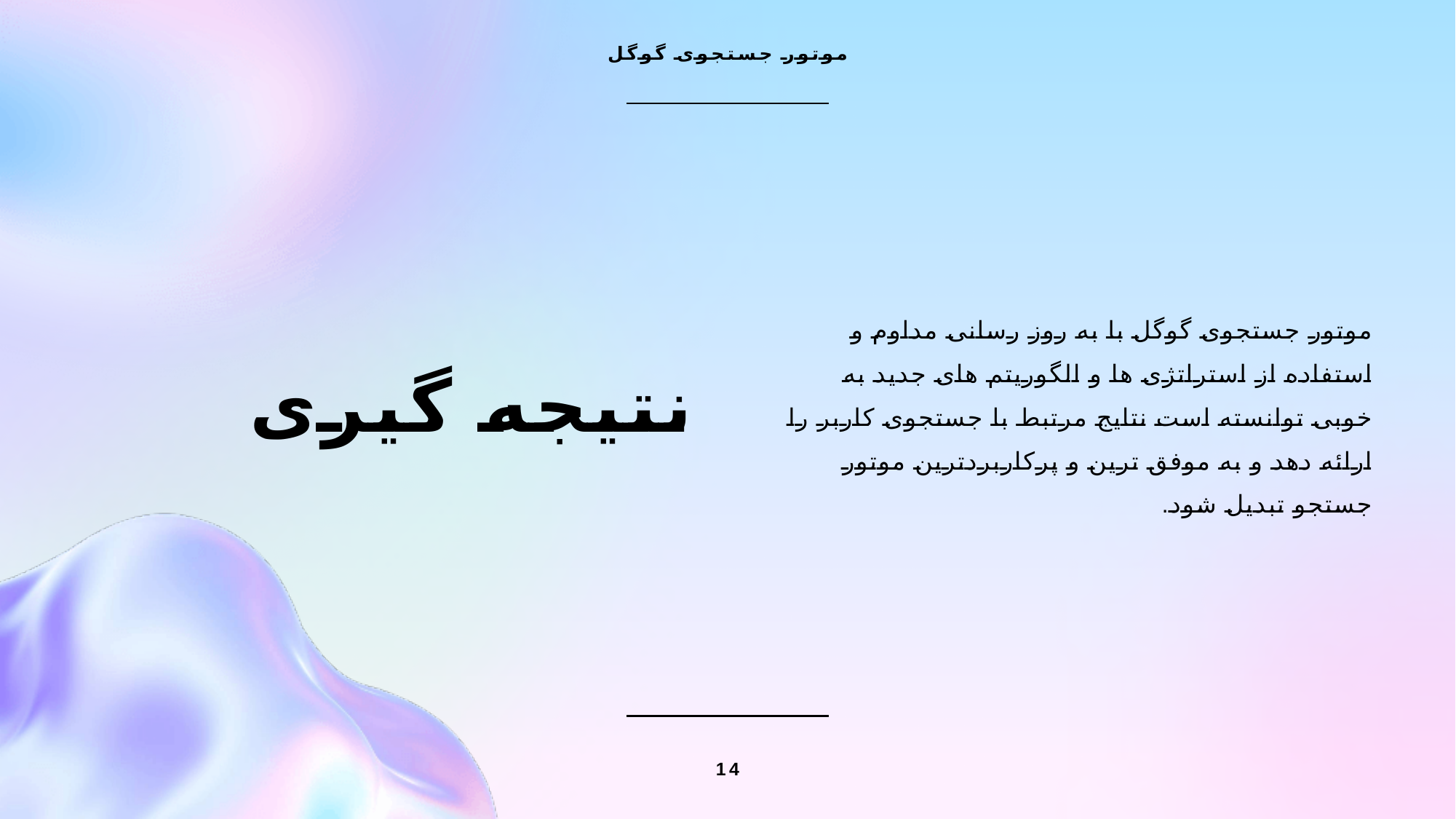

موتور جستجوی گوگل
موتور جستجوی گوگل با به روز رسانی مداوم و استفاده از استراتژی ها و الگوریتم های جدید به خوبی توانسته است نتایج مرتبط با جستجوی کاربر را ارائه دهد و به موفق ترین و پرکاربردترین موتور جستجو تبدیل شود.
# نتیجه گیری
14